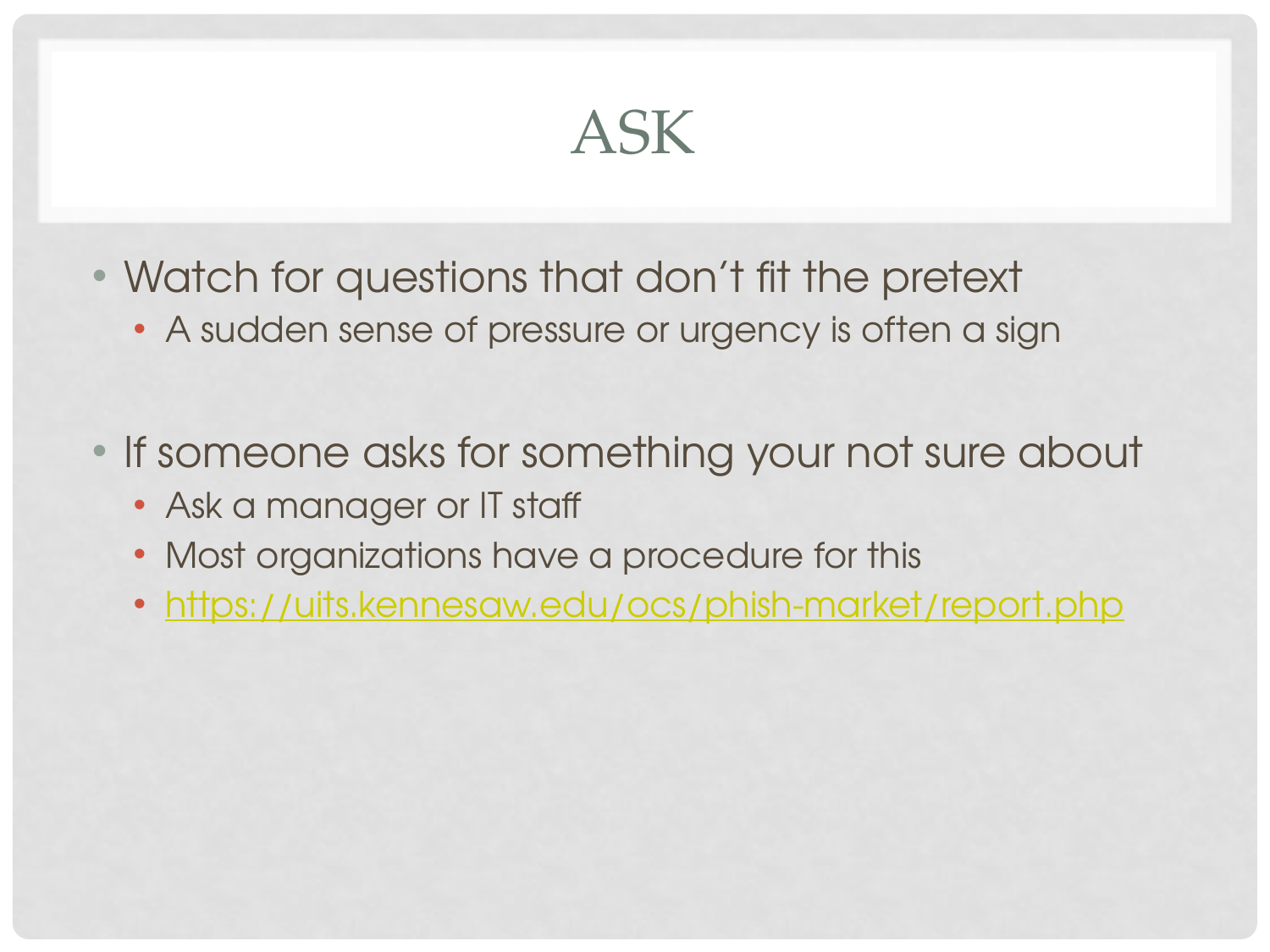

# ask
Watch for questions that don’t fit the pretext
A sudden sense of pressure or urgency is often a sign

If someone asks for something your not sure about
Ask a manager or IT staff
Most organizations have a procedure for this
https://uits.kennesaw.edu/ocs/phish-market/report.php